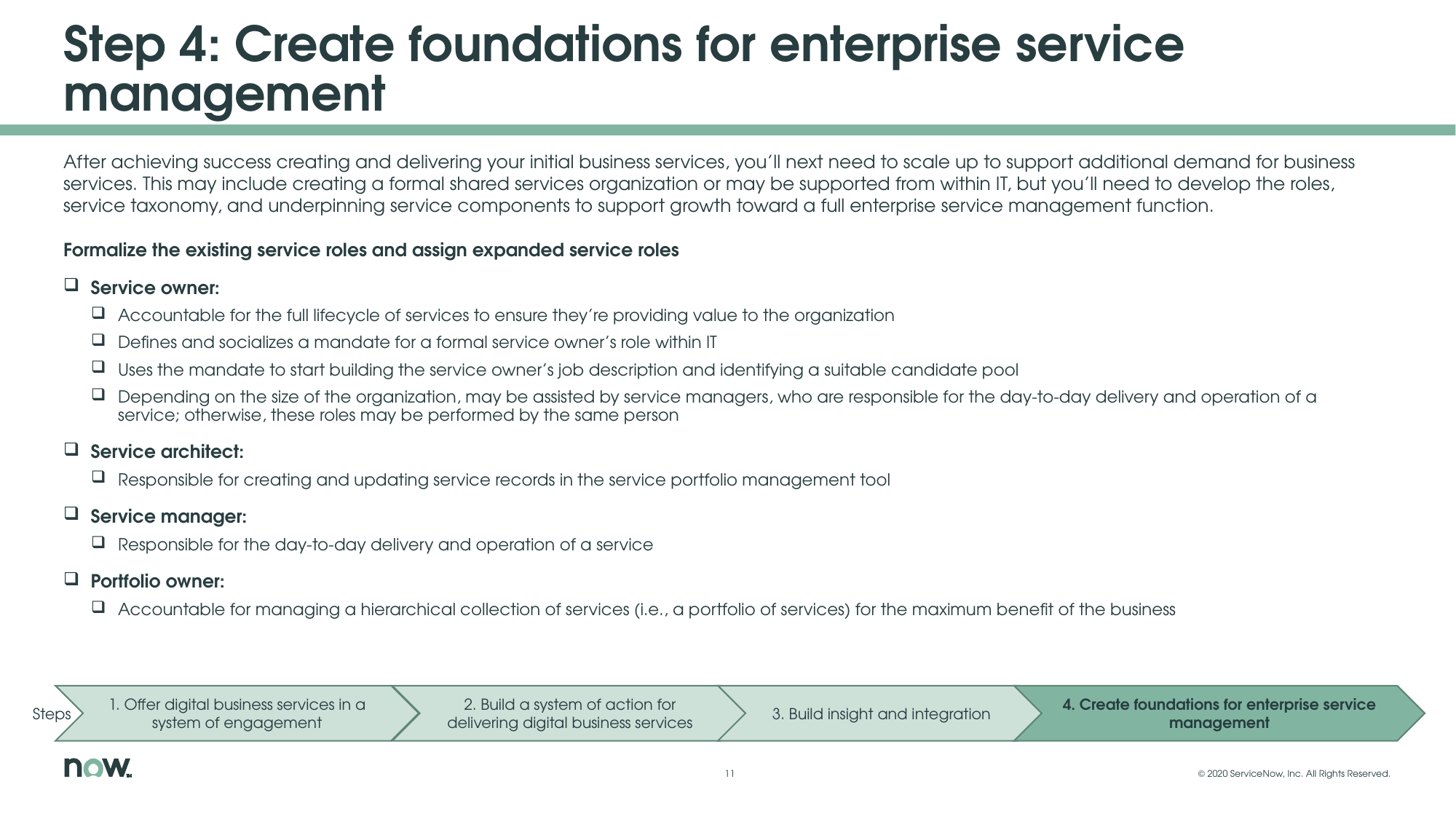

# Step 4: Create foundations for enterprise service management

After achieving success creating and delivering your initial business services, you’ll next need to scale up to support additional demand for business services. This may include creating a formal shared services organization or may be supported from within IT, but you’ll need to develop the roles, service taxonomy, and underpinning service components to support growth toward a full enterprise service management function.
Formalize the existing service roles and assign expanded service roles
Service owner:
Accountable for the full lifecycle of services to ensure they’re providing value to the organization
Defines and socializes a mandate for a formal service owner’s role within IT
Uses the mandate to start building the service owner’s job description and identifying a suitable candidate pool
Depending on the size of the organization, may be assisted by service managers, who are responsible for the day-to-day delivery and operation of a service; otherwise, these roles may be performed by the same person
Service architect:
Responsible for creating and updating service records in the service portfolio management tool
Service manager:
Responsible for the day-to-day delivery and operation of a service
Portfolio owner:
Accountable for managing a hierarchical collection of services (i.e., a portfolio of services) for the maximum benefit of the business

1. Offer digital business services in a system of engagement
2. Build a system of action for delivering digital business services
3. Build insight and integration
4. Create foundations for enterprise service management
Steps